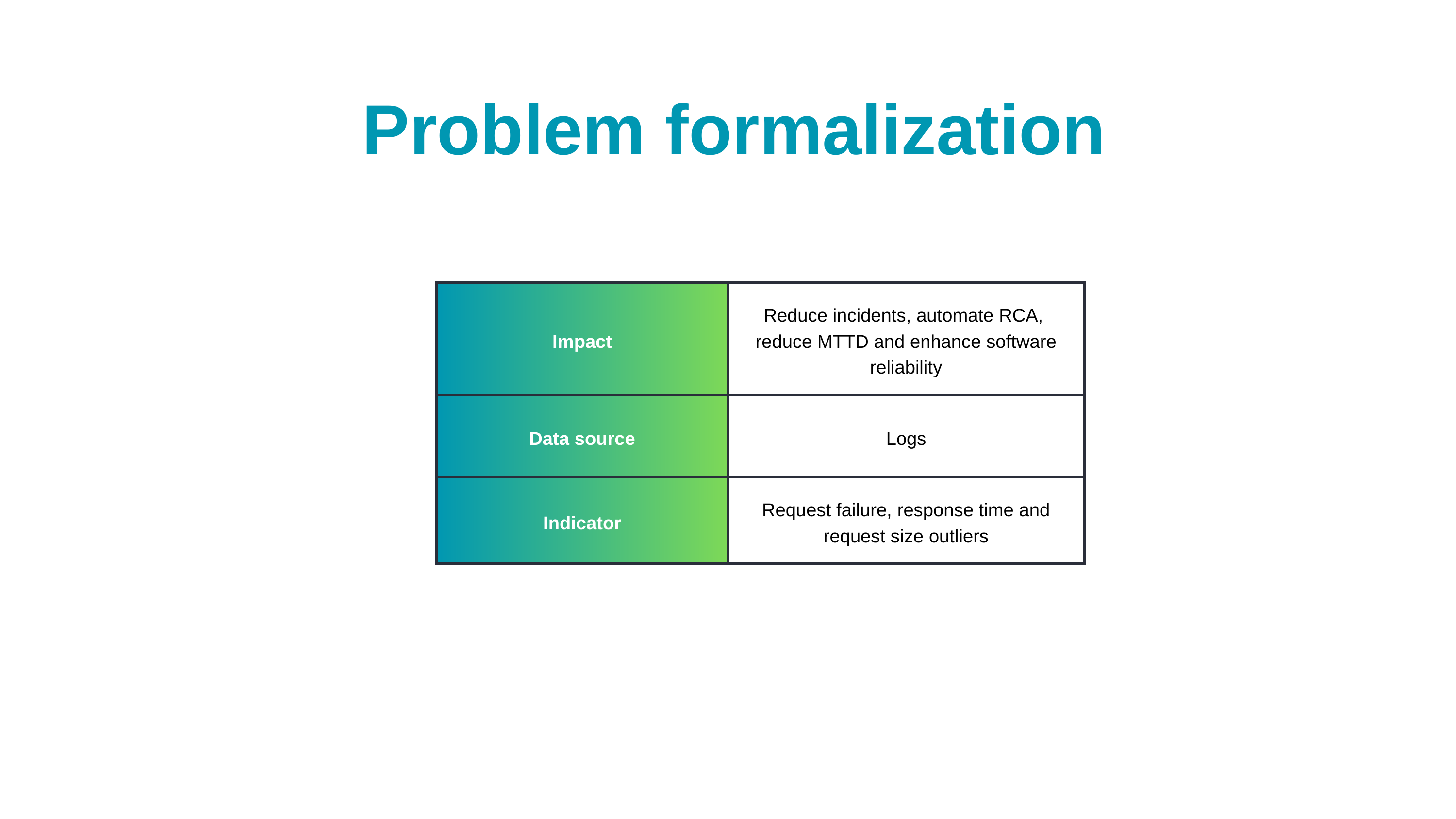

Problem formalization

| Impact | Reduce incidents, automate RCA, reduce MTTD and enhance software reliability |
| --- | --- |
| Data source | Logs |
| Indicator | Request failure, response time and request size outliers |